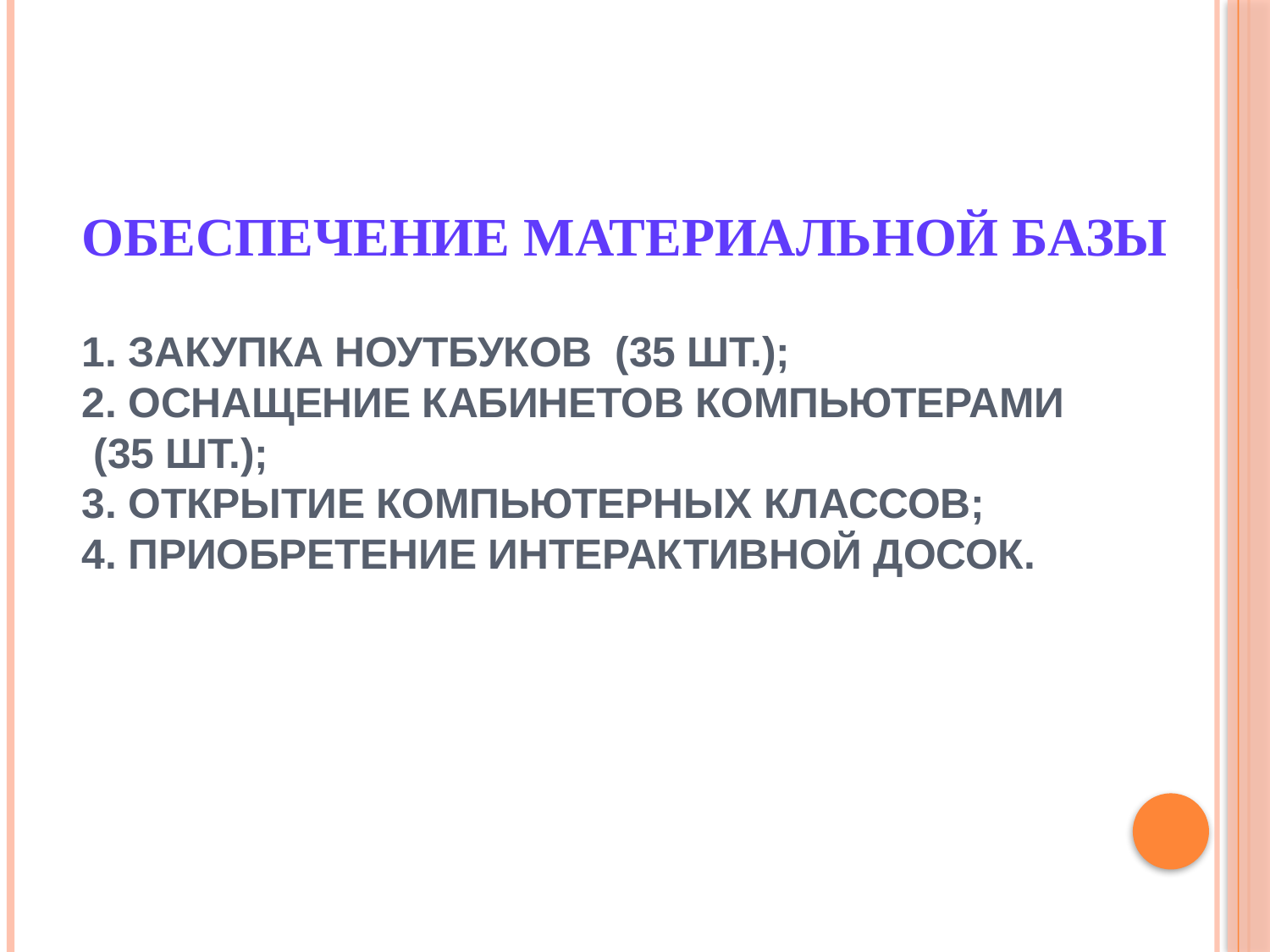

# Обеспечение материальной базы 1. Закупка ноутбуков  (35 шт.); 2. Оснащение кабинетов компьютерами (35 шт.); 3. Открытие компьютерных классов; 4. Приобретение интерактивной досок.